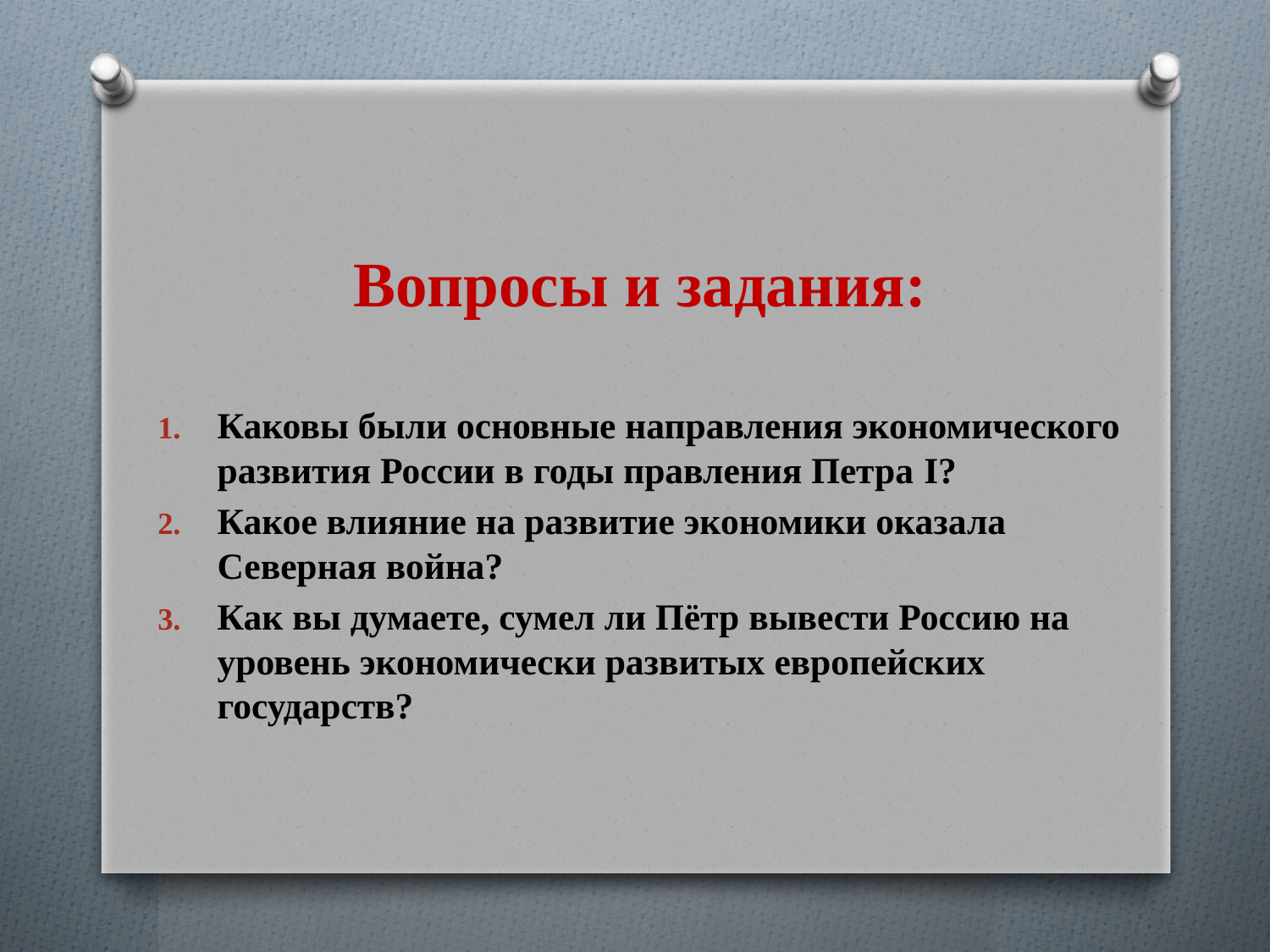

# Вопросы и задания:
Каковы были основные направления экономического развития России в годы правления Петра I?
Какое влияние на развитие экономики оказала Северная война?
Как вы думаете, сумел ли Пётр вывести Россию на уровень экономически развитых европейских государств?